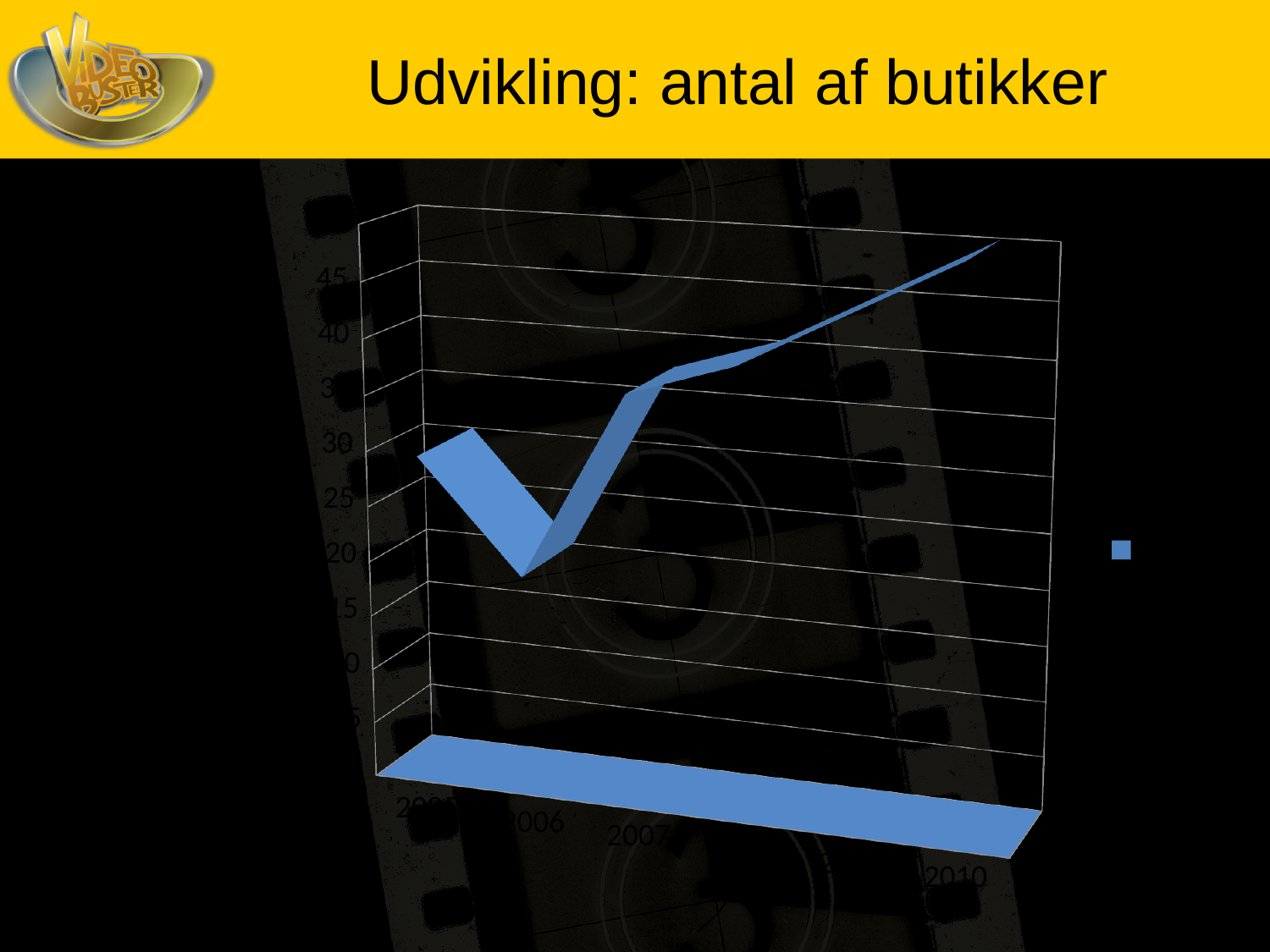

# Udvikling: antal af butikker

[unsupported chart]